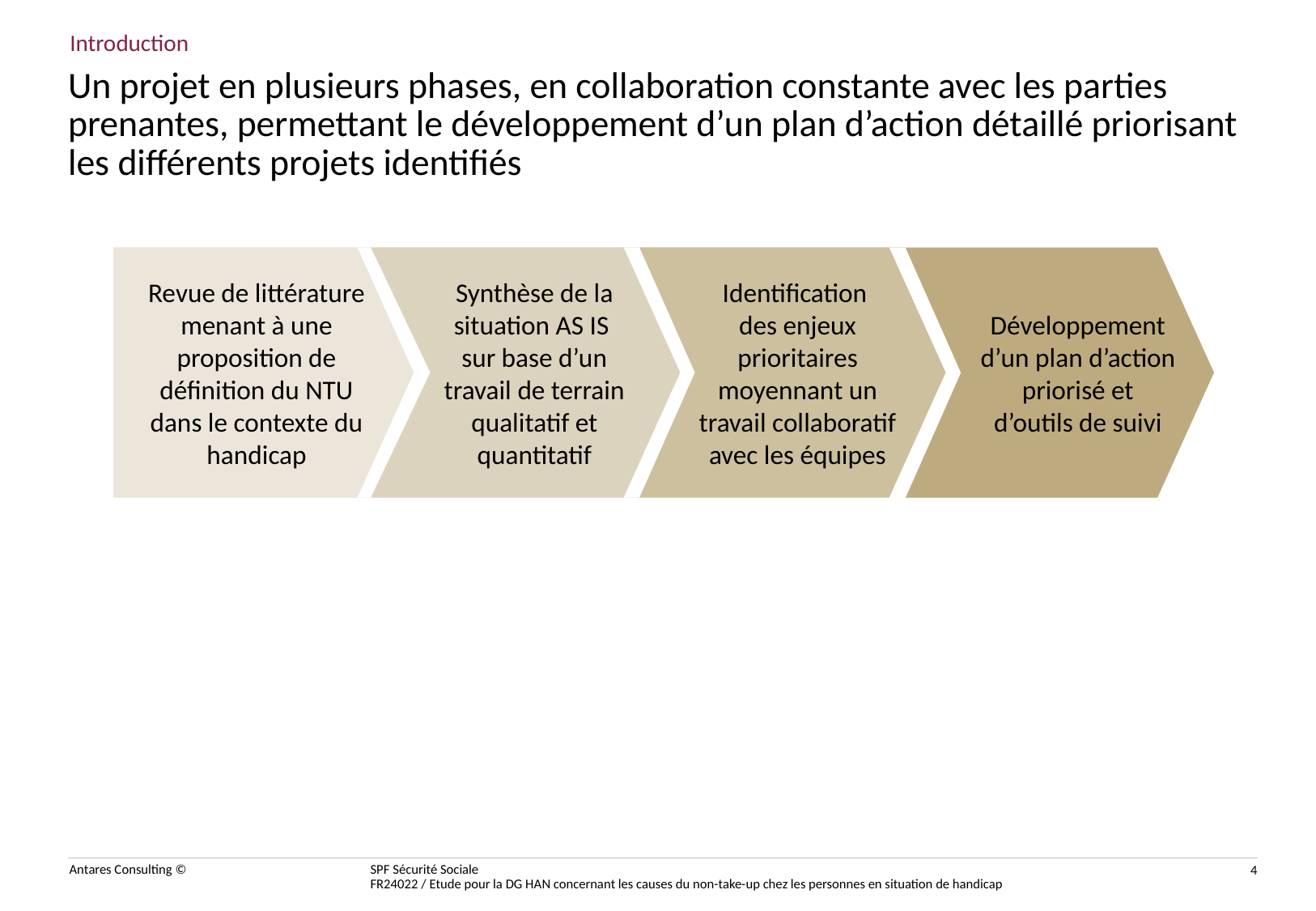

Introduction
# Un projet en plusieurs phases, en collaboration constante avec les parties prenantes, permettant le développement d’un plan d’action détaillé priorisant les différents projets identifiés
Revue de littérature menant à une proposition de définition du NTU dans le contexte du handicap

Synthèse de la situation AS IS
sur base d’un travail de terrain qualitatif et quantitatif

Identification
des enjeux prioritaires moyennant un travail collaboratif avec les équipes
Développement d’un plan d’action priorisé et d’outils de suivi